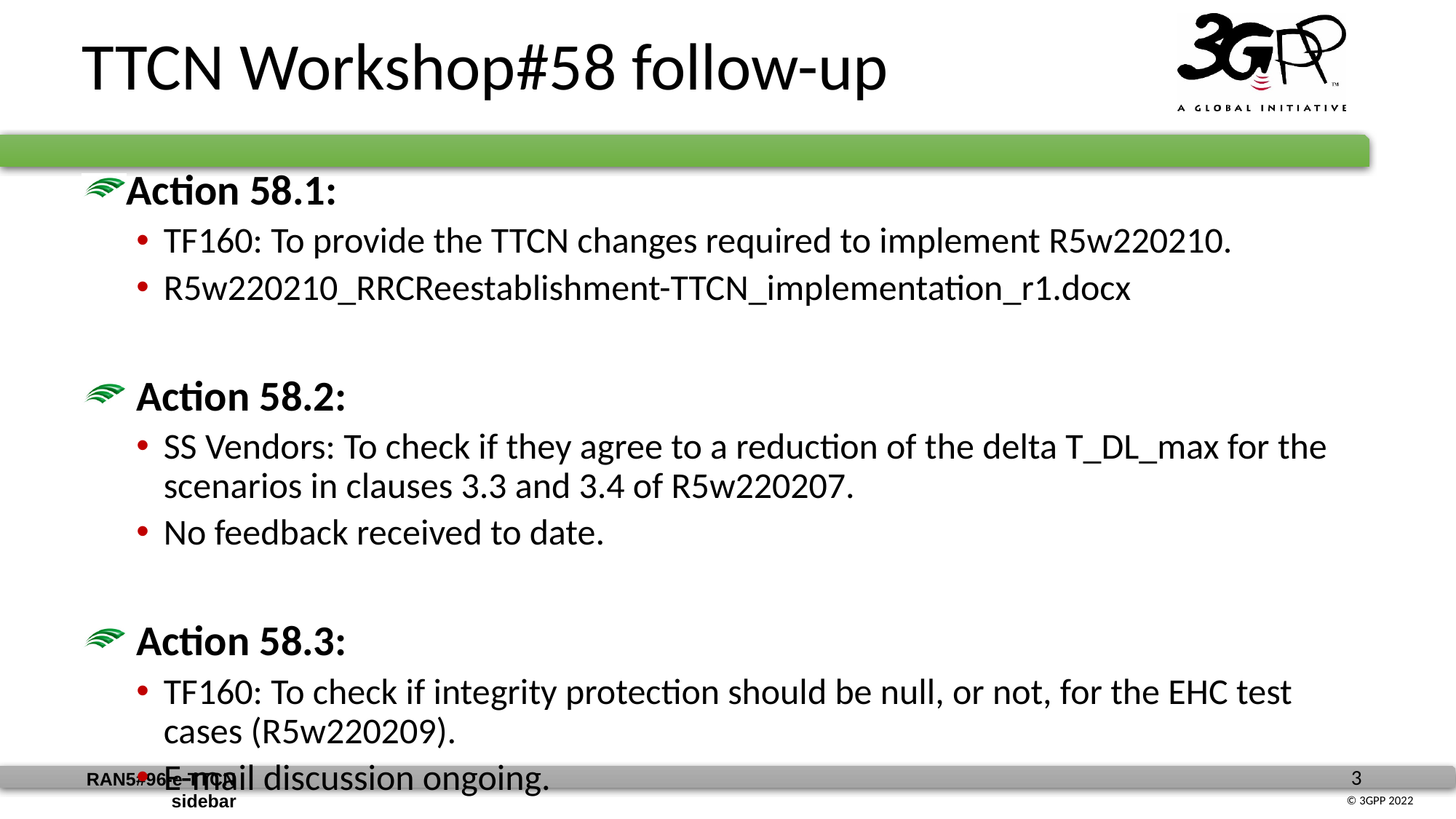

TTCN Workshop#58 follow-up
Action 58.1:
TF160: To provide the TTCN changes required to implement R5w220210.
R5w220210_RRCReestablishment-TTCN_implementation_r1.docx

 Action 58.2:
SS Vendors: To check if they agree to a reduction of the delta T_DL_max for the scenarios in clauses 3.3 and 3.4 of R5w220207.
No feedback received to date.

 Action 58.3:
TF160: To check if integrity protection should be null, or not, for the EHC test cases (R5w220209).
E-mail discussion ongoing.